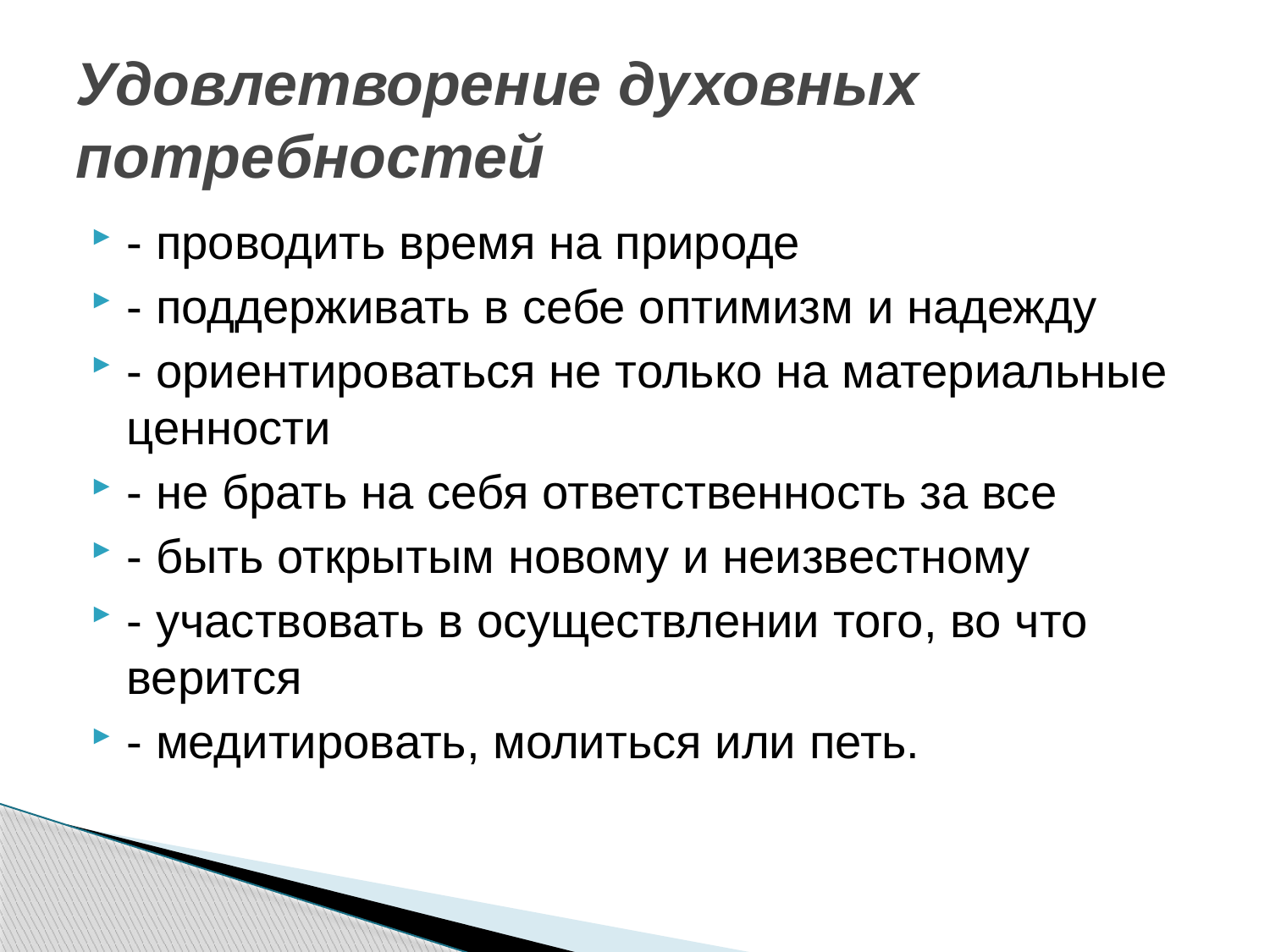

# Удовлетворение духовных потребностей
- проводить время на природе
- поддерживать в себе оптимизм и надежду
- ориентироваться не только на материальные ценности
- не брать на себя ответственность за все
- быть открытым новому и неизвестному
- участвовать в осуществлении того, во что верится
- медитировать, молиться или петь.